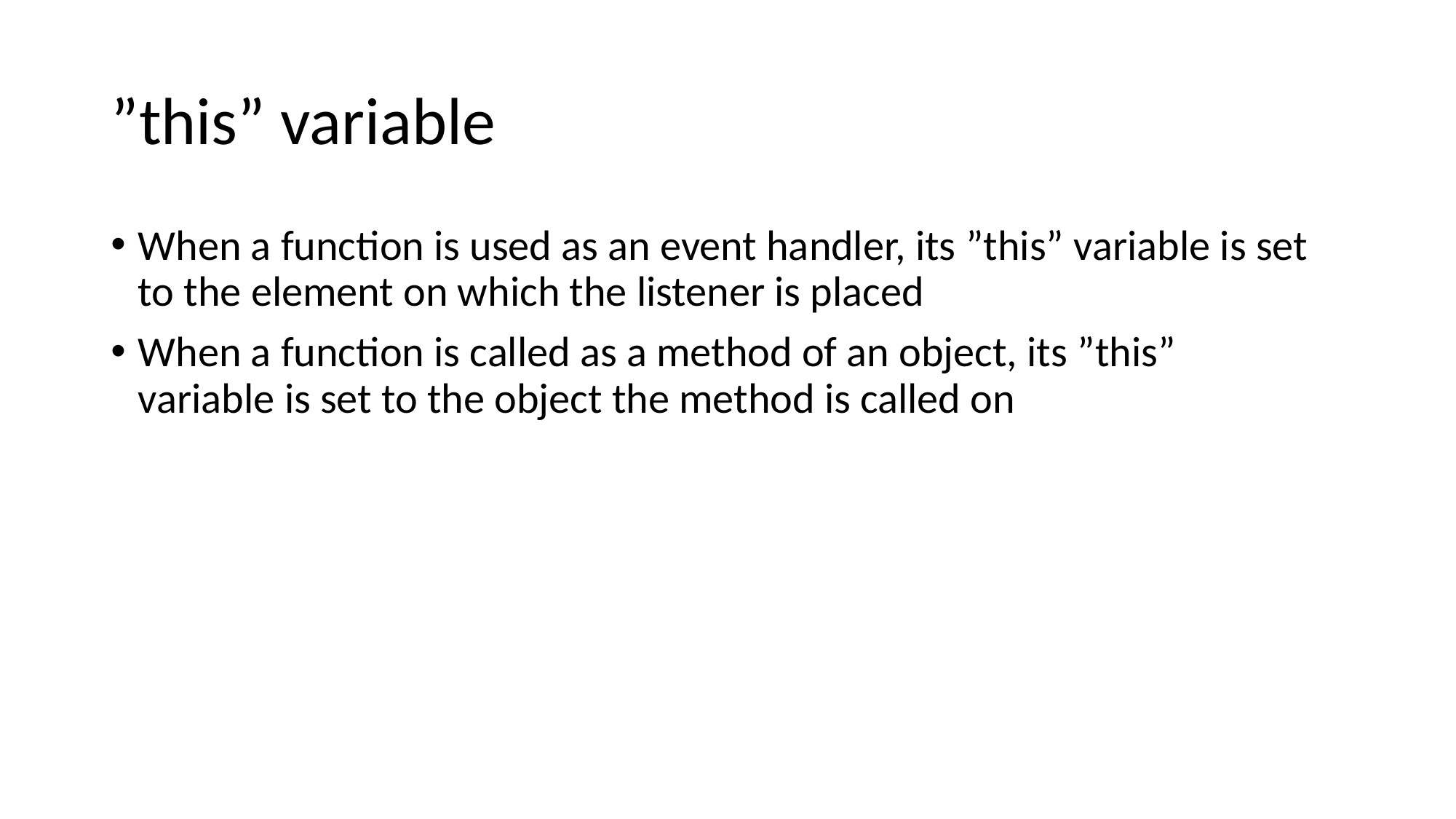

# ”this” variable
When a function is used as an event handler, its ”this” variable is set to the element on which the listener is placed
When a function is called as a method of an object, its ”this” variable is set to the object the method is called on